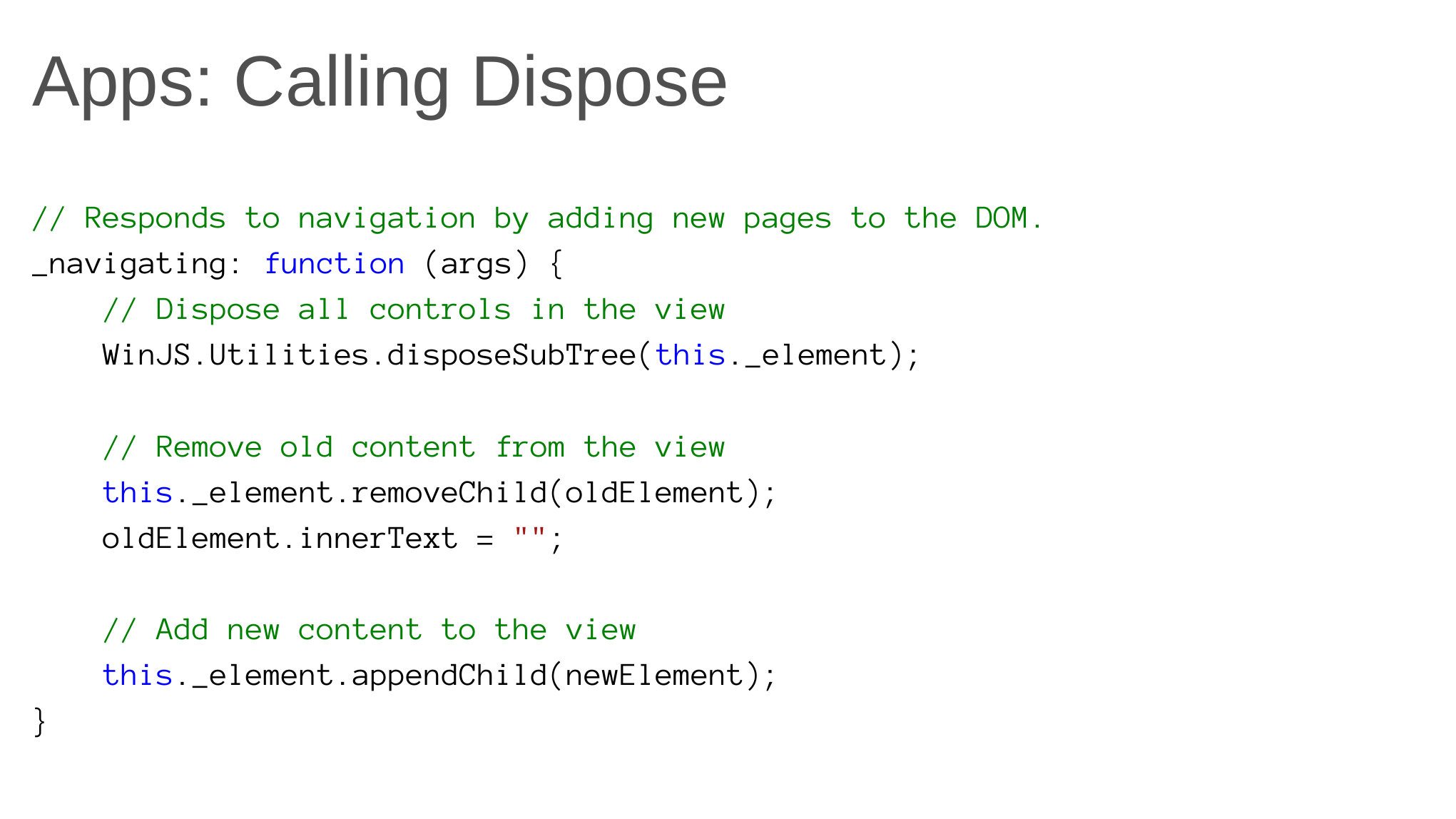

# Apps: Calling Dispose
// Responds to navigation by adding new pages to the DOM.
_navigating: function (args) {
    // Dispose all controls in the view
    WinJS.Utilities.disposeSubTree(this._element);

    // Remove old content from the view
    this._element.removeChild(oldElement);
    oldElement.innerText = "";

    // Add new content to the view
    this._element.appendChild(newElement);
}